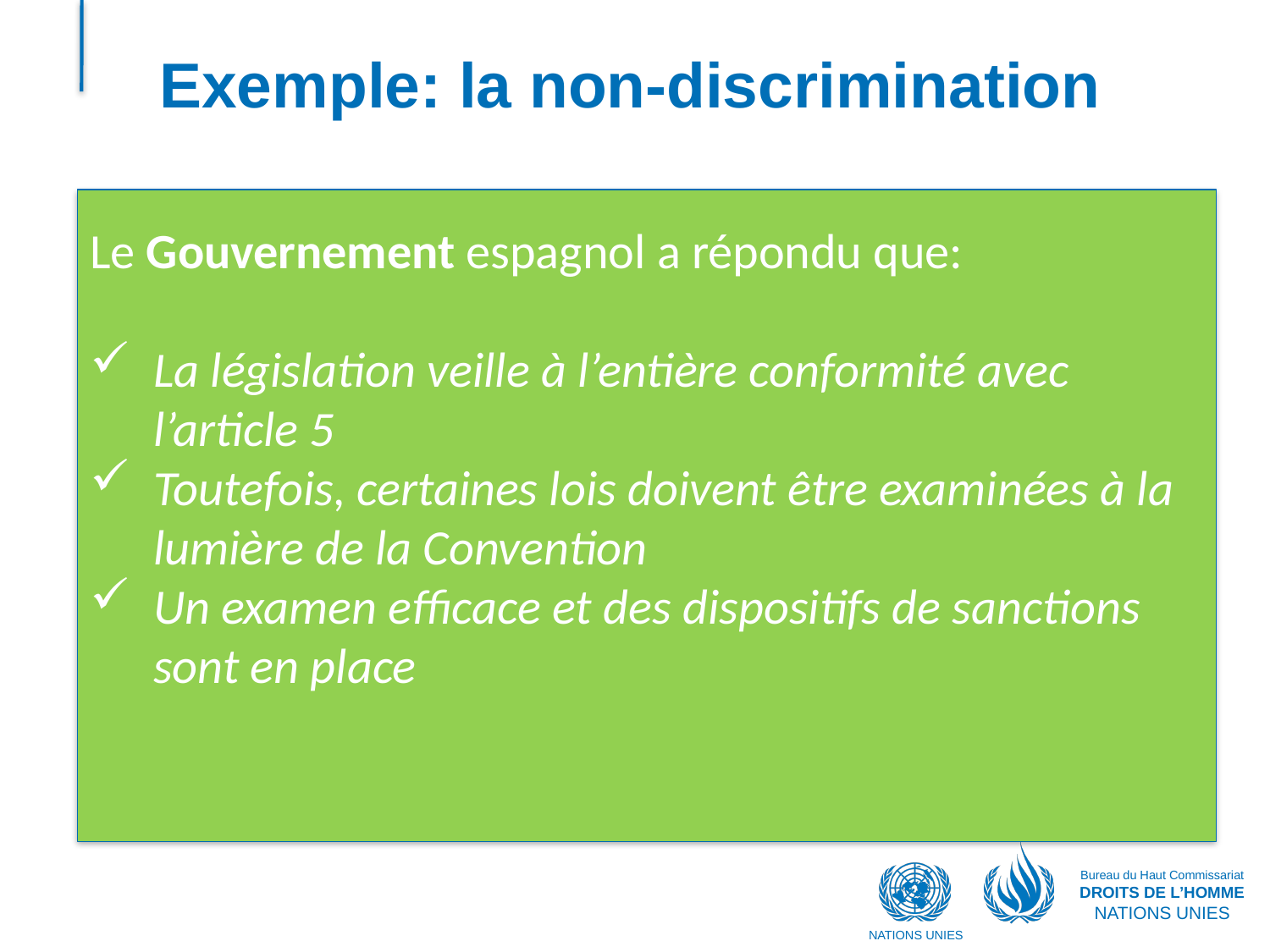

# Exemple: la non-discrimination

Le Gouvernement espagnol a répondu que:

La législation veille à l’entière conformité avec l’article 5
Toutefois, certaines lois doivent être examinées à la lumière de la Convention
Un examen efficace et des dispositifs de sanctions sont en place

Bureau du Haut Commissariat
DROITS DE L’HOMME
NATIONS UNIES
NATIONS UNIES